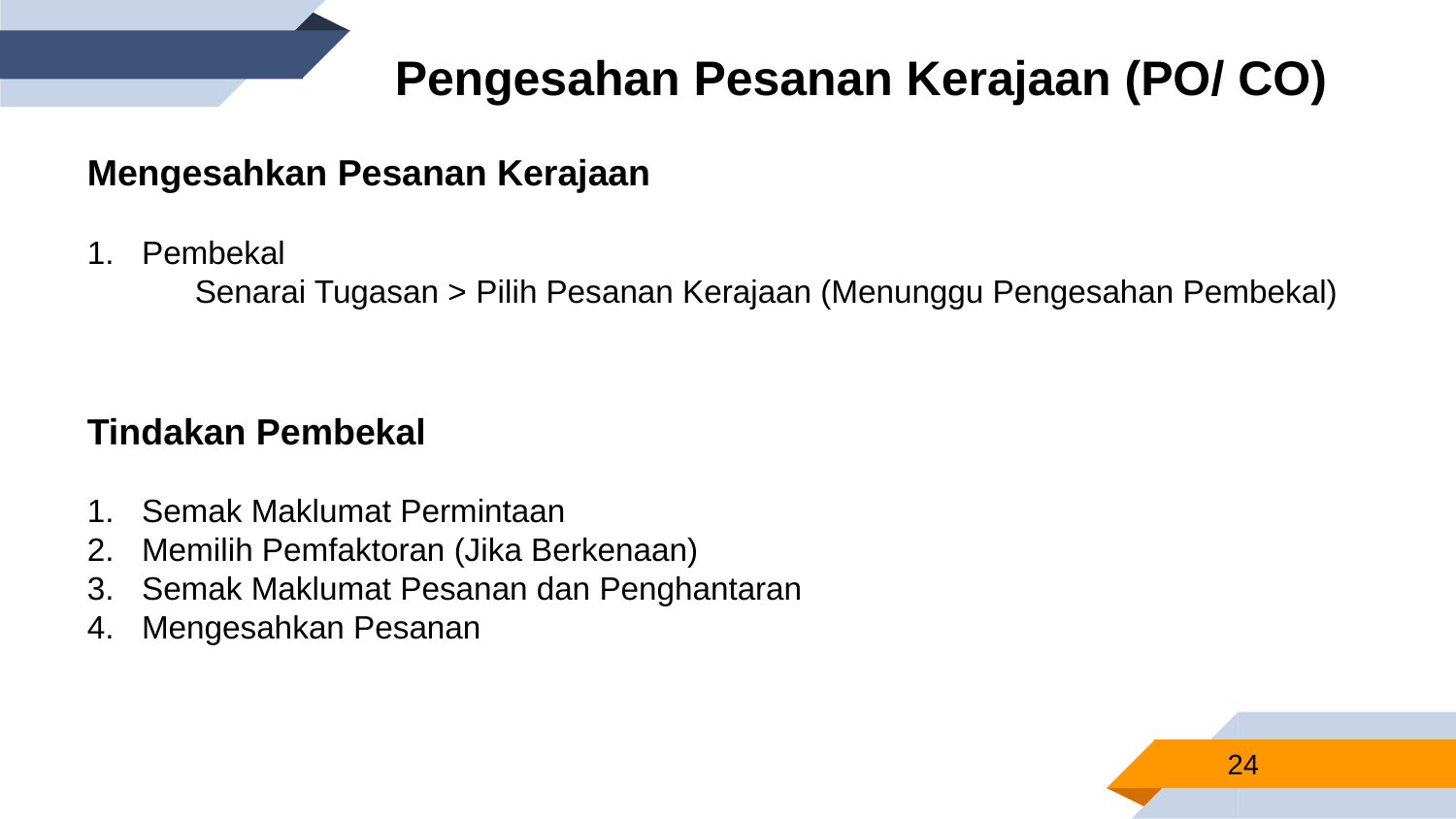

Pengesahan Pesanan Kerajaan (PO/ CO)
Mengesahkan Pesanan Kerajaan

Pembekal
            Senarai Tugasan > Pilih Pesanan Kerajaan (Menunggu Pengesahan Pembekal)

Tindakan Pembekal

Semak Maklumat Permintaan
Memilih Pemfaktoran (Jika Berkenaan)
Semak Maklumat Pesanan dan Penghantaran
Mengesahkan Pesanan

24